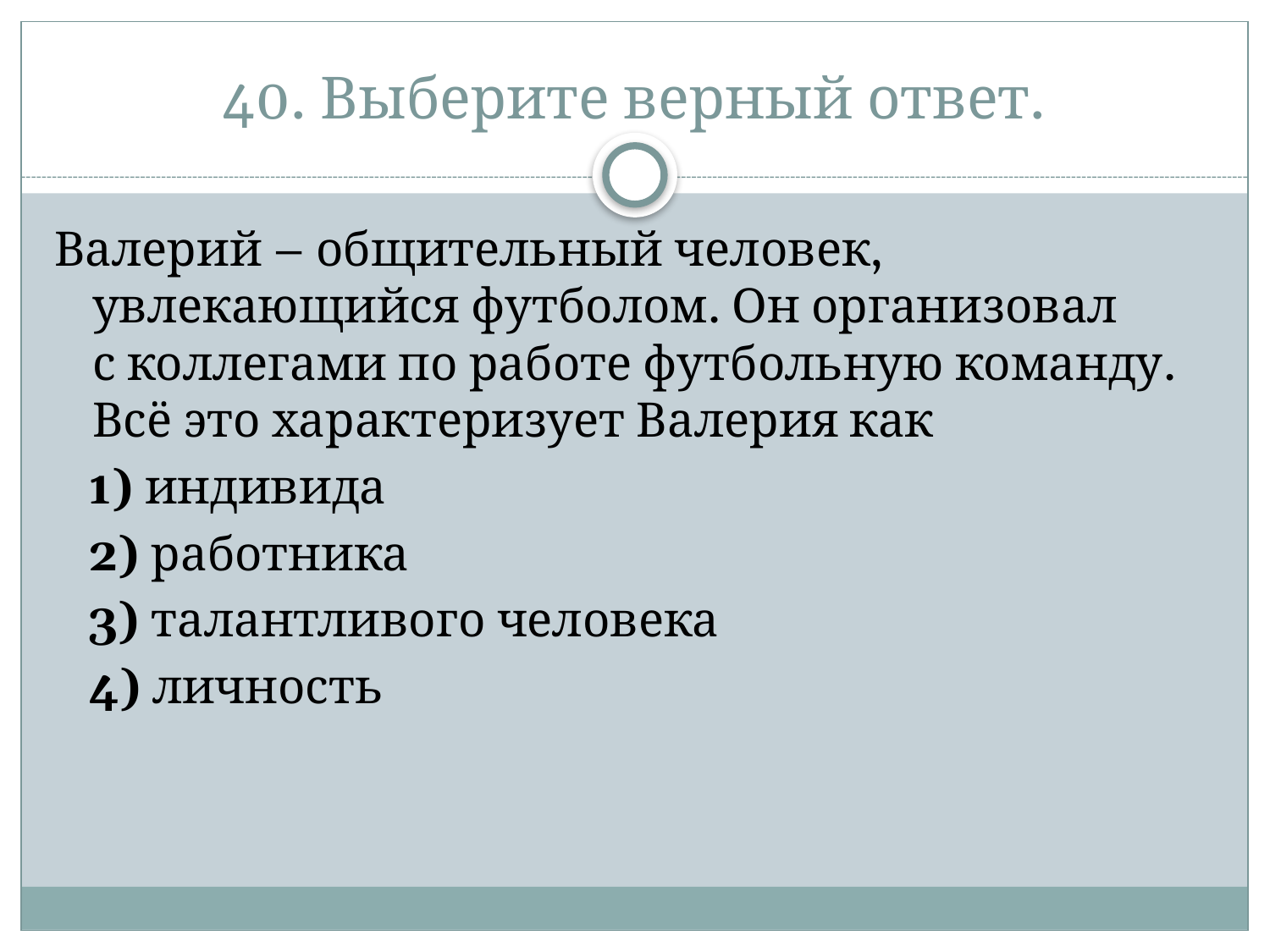

# 40. Выберите верный ответ.
Валерий – общительный человек, увлекающийся футболом. Он организовал 
с коллегами по работе футбольную команду. Всё это характеризует Валерия как
   1) индивида
   2) работника
   3) талантливого человека
   4) личность